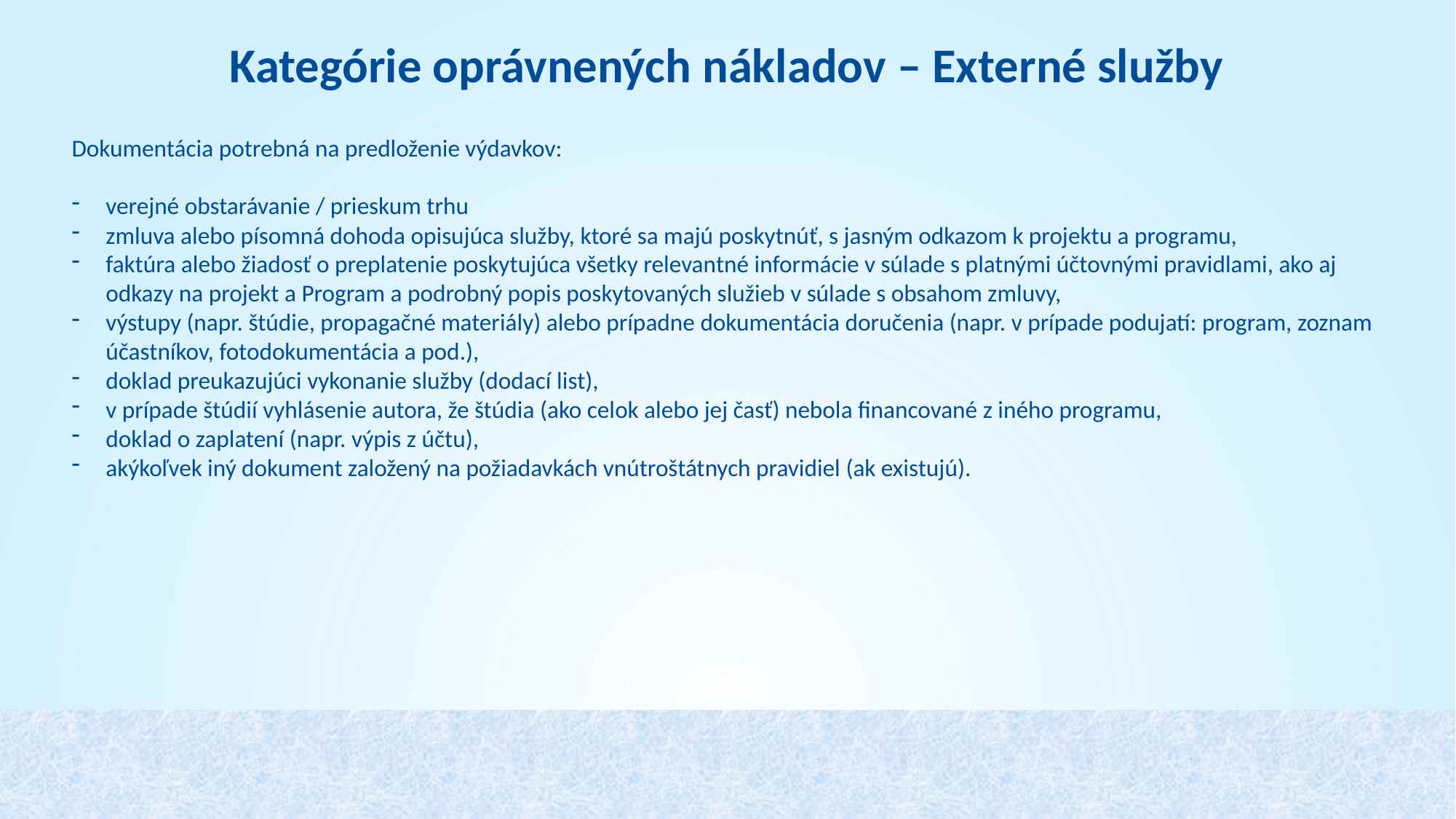

Kategórie oprávnených nákladov – Externé služby
Dokumentácia potrebná na predloženie výdavkov:

verejné obstarávanie / prieskum trhu
zmluva alebo písomná dohoda opisujúca služby, ktoré sa majú poskytnúť, s jasným odkazom k projektu a programu,
faktúra alebo žiadosť o preplatenie poskytujúca všetky relevantné informácie v súlade s platnými účtovnými pravidlami, ako aj odkazy na projekt a Program a podrobný popis poskytovaných služieb v súlade s obsahom zmluvy,
výstupy (napr. štúdie, propagačné materiály) alebo prípadne dokumentácia doručenia (napr. v prípade podujatí: program, zoznam účastníkov, fotodokumentácia a pod.),
doklad preukazujúci vykonanie služby (dodací list),
v prípade štúdií vyhlásenie autora, že štúdia (ako celok alebo jej časť) nebola financované z iného programu,
doklad o zaplatení (napr. výpis z účtu),
akýkoľvek iný dokument založený na požiadavkách vnútroštátnych pravidiel (ak existujú).